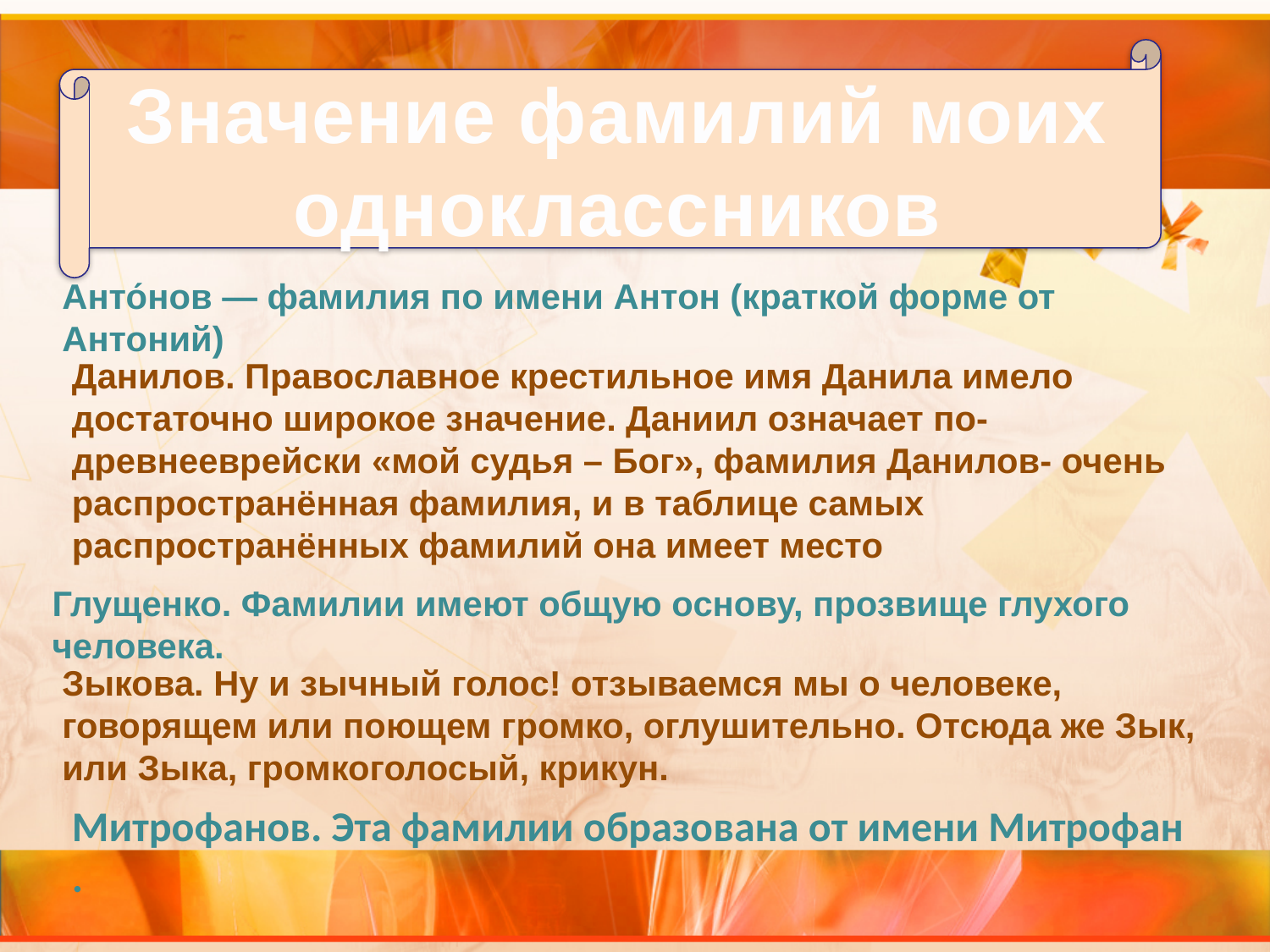

Значение фамилий моих одноклассников
Анто́нов — фамилия по имени Антон (краткой форме от Антоний)

Данилов. Православное крестильное имя Данила имело достаточно широкое значение. Даниил означает по-древнееврейски «мой судья – Бог», фамилия Данилов- очень распространённая фамилия, и в таблице самых распространённых фамилий она имеет место
Глущенко. Фамилии имеют общую основу, прозвище глухого человека.
Зыкова. Ну и зычный голос! отзываемся мы о человеке, говорящем или поющем громко, оглушительно. Отсюда же Зык, или Зыка, громкоголосый, крикун.
Митрофанов. Эта фамилии образована от имени Митрофан .